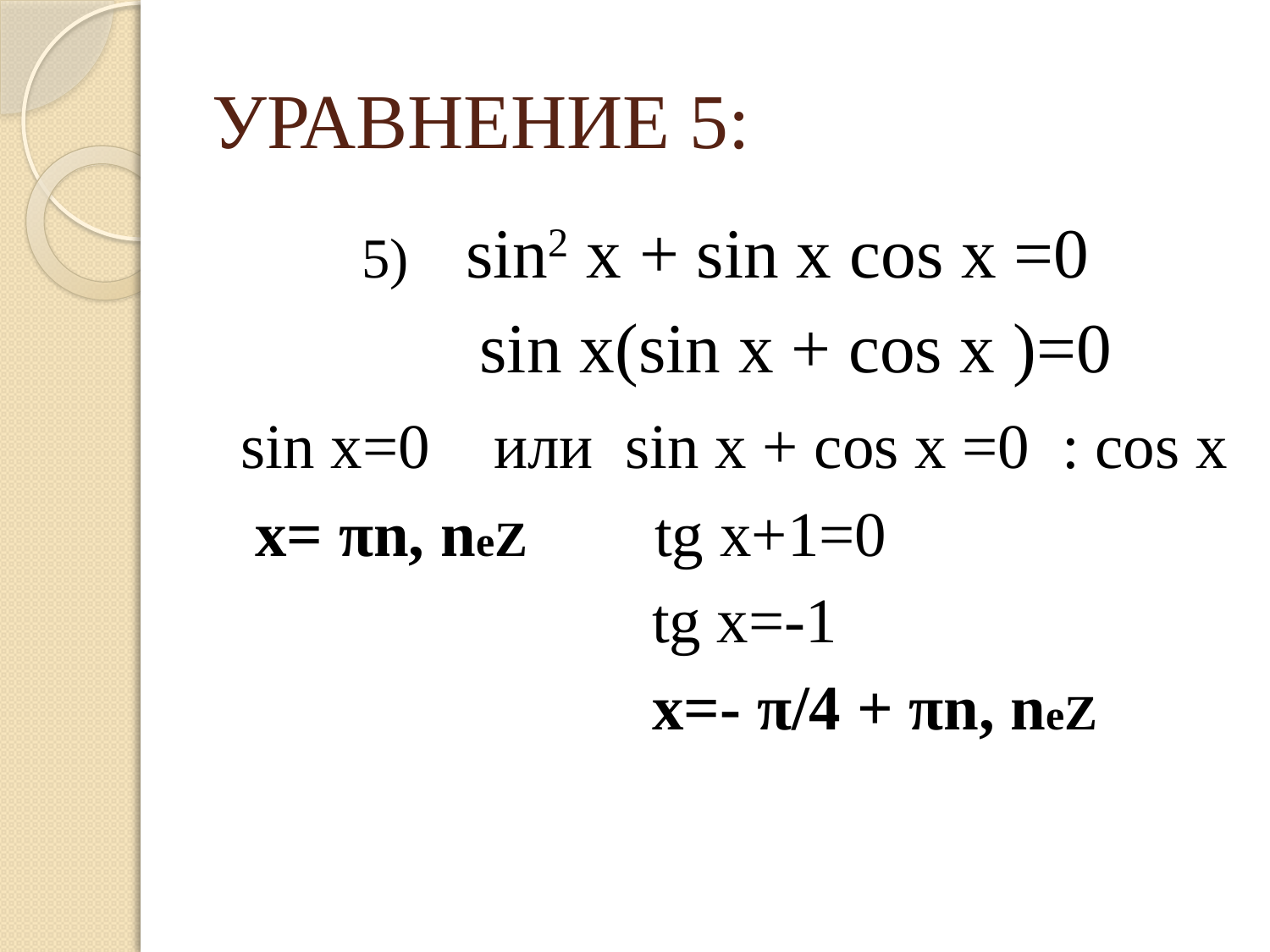

# УРАВНЕНИЕ 5:
5)    sin2 x + sin x cos x =0
        sin x(sin x + cos x )=0
 sin x=0    или  sin x + cos x =0  : cos x
  х= πn, nеZ        tg x+1=0
                           tg x=-1
                           x=- π/4 + πn, nеZ